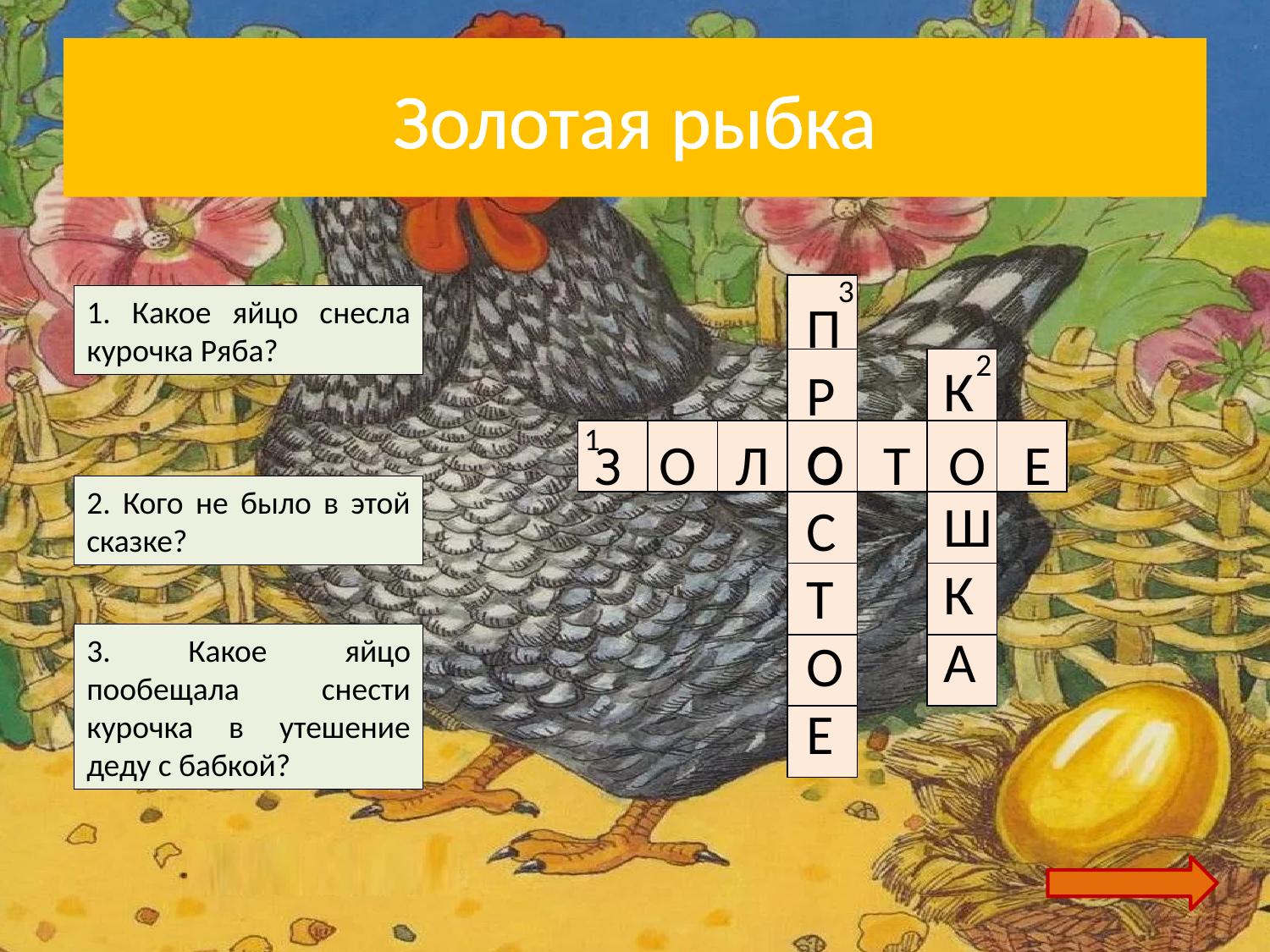

# Золотая рыбка
|  |  |  |  |  |  |  |  |  |
| --- | --- | --- | --- | --- | --- | --- | --- | --- |
|  |  |  |  |  |  |  |  |  |
|  |  |  |  |  |  |  |  |  |
|  |  |  |  |  |  |  |  |  |
|  |  |  |  |  |  |  |  |  |
|  |  |  |  |  |  |  |  |  |
|  |  |  |  |  |  |  |  |  |
|  |  |  |  |  |  |  |  |  |
3
1. Какое яйцо снесла курочка Ряба?
ПР
О
СТОЕ
2
К

Ш
К
А
1
З   О   Л   О   Т   О   Е
2. Кого не было в этой сказке?
3. Какое яйцо пообещала снести курочка в утешение деду с бабкой?